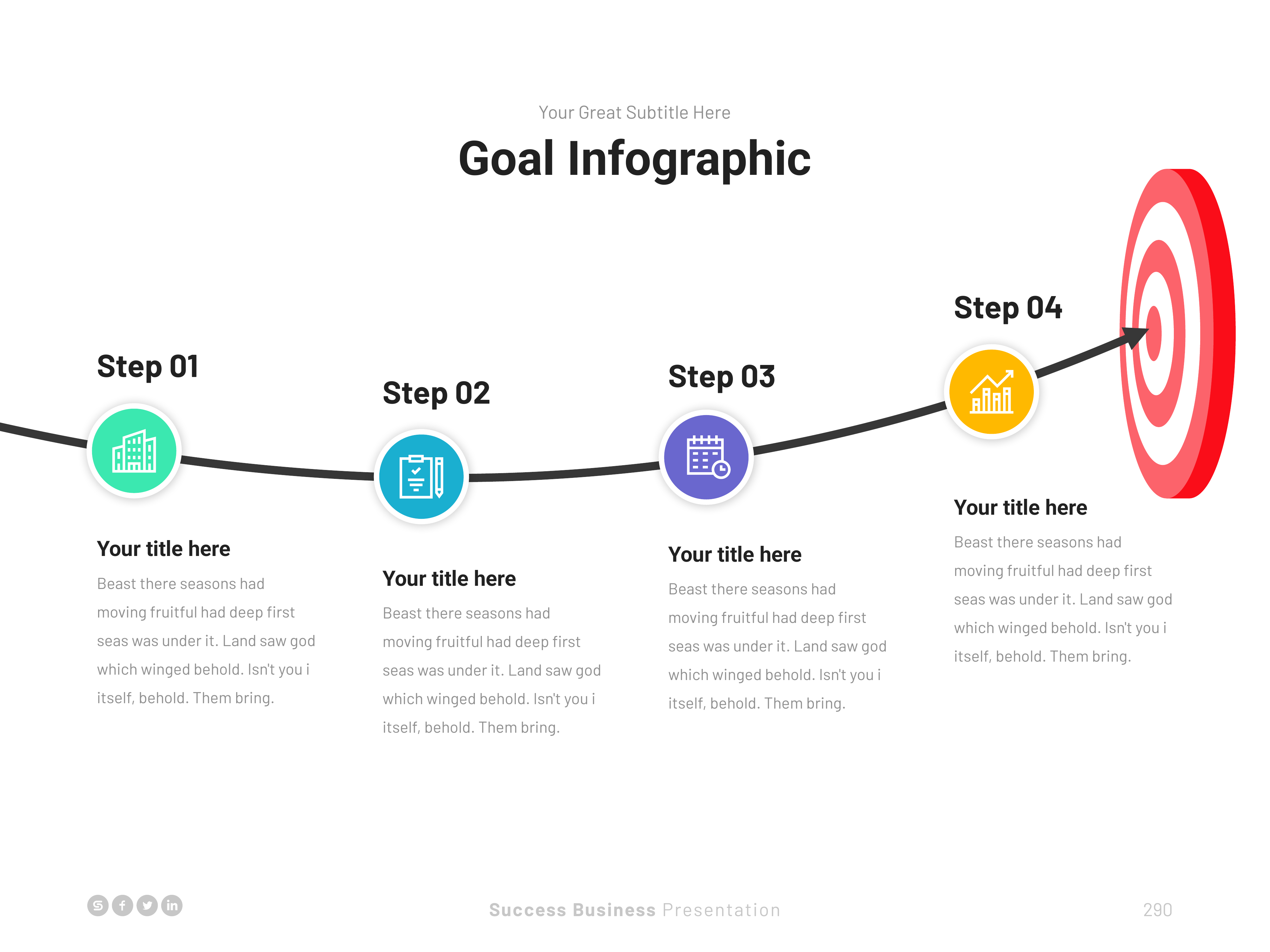

Your Great Subtitle Here
Goal Infographic

Step 04
Step 01

Step 03

Step 02

Your title here
Beast there seasons had moving fruitful had deep first seas was under it. Land saw god which winged behold. Isn't you i itself, behold. Them bring.
Your title here
Beast there seasons had moving fruitful had deep first seas was under it. Land saw god which winged behold. Isn't you i itself, behold. Them bring.
Your title here
Beast there seasons had moving fruitful had deep first seas was under it. Land saw god which winged behold. Isn't you i itself, behold. Them bring.
Your title here
Beast there seasons had moving fruitful had deep first seas was under it. Land saw god which winged behold. Isn't you i itself, behold. Them bring.